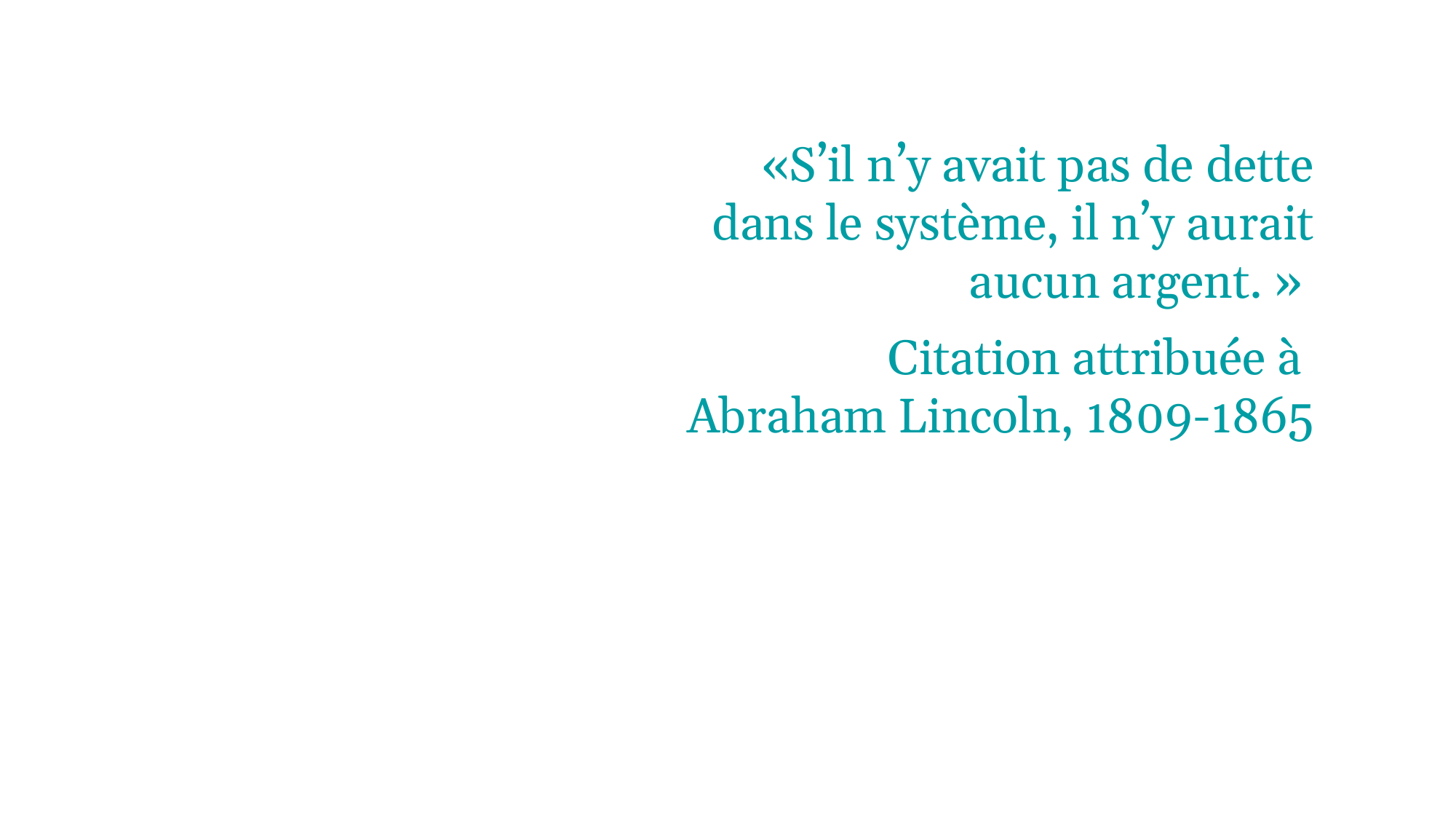

«S’il n’y avait pas de dette dans le système, il n’y aurait aucun argent. »
Citation attribuée à
Abraham Lincoln, 1809-1865